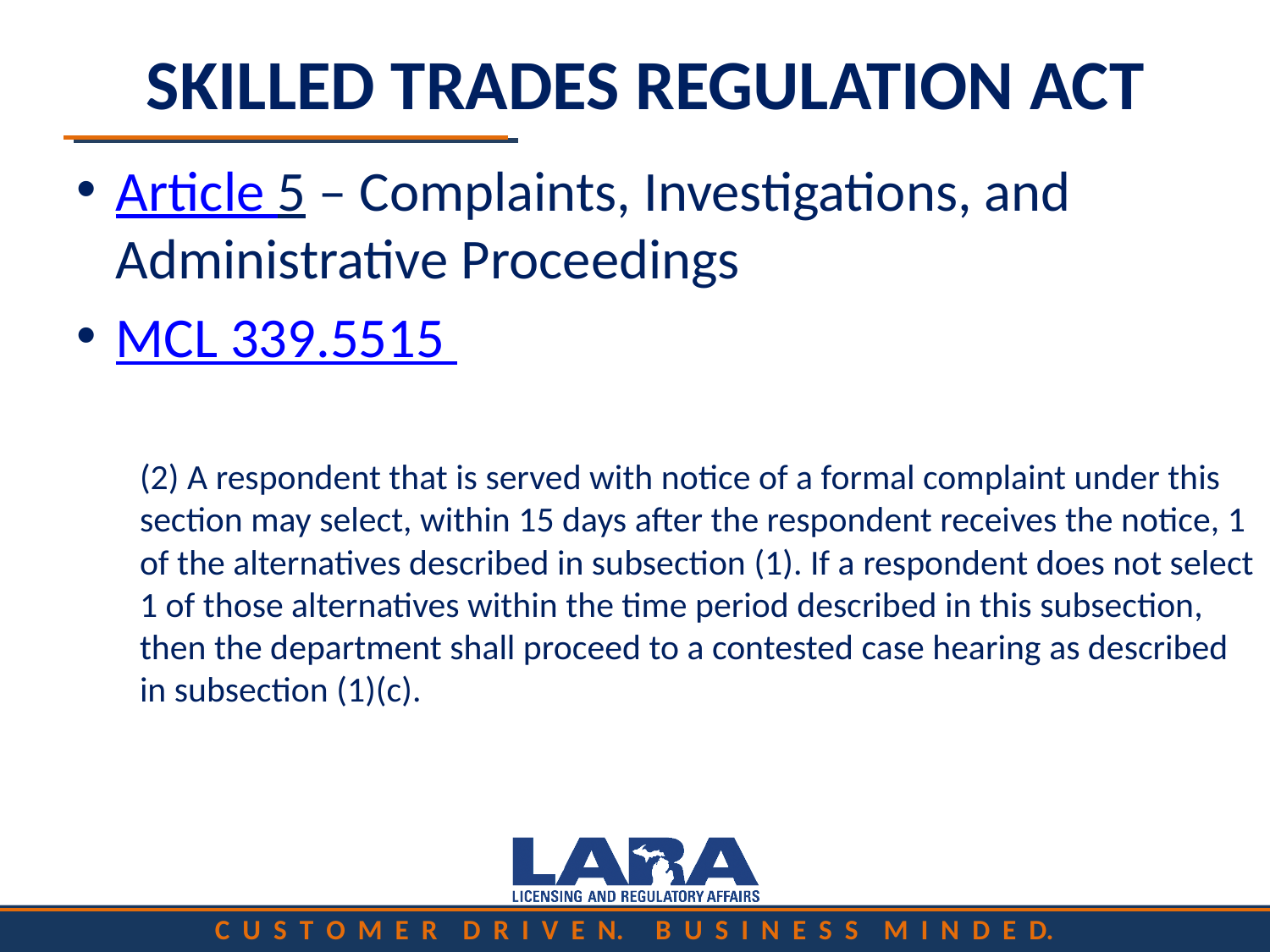

# SKILLED TRADES REGULATION ACT
Article 5 – Complaints, Investigations, and Administrative Proceedings
MCL 339.5515

	(2) A respondent that is served with notice of a formal complaint under this 	section may select, within 15 days after the respondent receives the notice, 1 	of the alternatives described in subsection (1). If a respondent does not select 	1 of those alternatives within the time period described in this subsection, 	then the department shall proceed to a contested case hearing as described 	in subsection (1)(c).